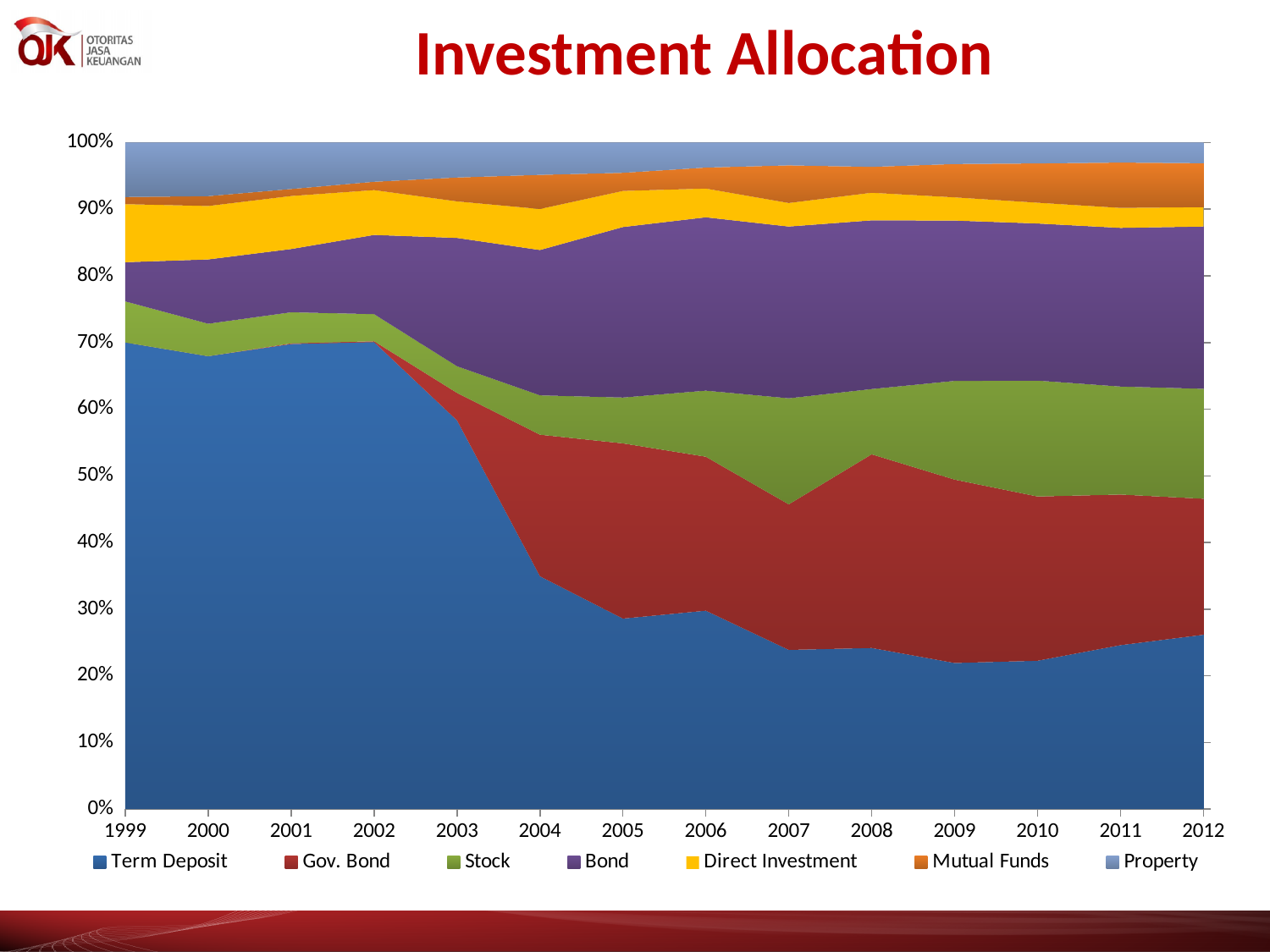

Investment Allocation

### Chart

| Category | Term Deposit | Gov. Bond | Stock | Bond | Direct Investment | Mutual Funds | Property |
|---|---|---|---|---|---|---|---|
| 2012 | 0.261 | 0.2037 | 0.1646 | 0.2429 | 0.028999999999999998 | 0.0658 | 0.030899999999999997 |
| 2011 | 0.246 | 0.226 | 0.162 | 0.238 | 0.03 | 0.068 | 0.03 |
| 2010 | 0.2226 | 0.2465 | 0.1738 | 0.2357 | 0.0312 | 0.0589 | 0.0313 |
| 2009 | 0.2192 | 0.2752 | 0.1481 | 0.2405 | 0.0348 | 0.05 | 0.0322 |
| 2008 | 0.2418 | 0.2906 | 0.0979 | 0.2531 | 0.0414 | 0.0388 | 0.0365 |
| 2007 | 0.2389 | 0.2184 | 0.1591 | 0.2576 | 0.0353 | 0.0565 | 0.0342 |
| 2006 | 0.2977 | 0.231 | 0.0991 | 0.26 | 0.0431 | 0.0315 | 0.0375 |
| 2005 | 0.2859 | 0.2629 | 0.0687 | 0.2558 | 0.0541 | 0.0272 | 0.0454 |
| 2004 | 0.3494 | 0.2124 | 0.059 | 0.218 | 0.0615 | 0.0512 | 0.0485 |
| 2003 | 0.5832 | 0.0413 | 0.0399 | 0.1925 | 0.0548 | 0.0359 | 0.0524 |
| 2002 | 0.7007 | 0.0013 | 0.0406 | 0.1188 | 0.0673 | 0.0125 | 0.0588 |
| 2001 | 0.6978 | 0.001 | 0.0466 | 0.0949 | 0.0795 | 0.0105 | 0.0697 |
| 2000 | 0.6795 | 0.0 | 0.0487 | 0.0965 | 0.0801 | 0.0148 | 0.0804 |
| 1999 | 0.7001 | 0.0 | 0.0616 | 0.0588 | 0.0871 | 0.0107 | 0.0817 |